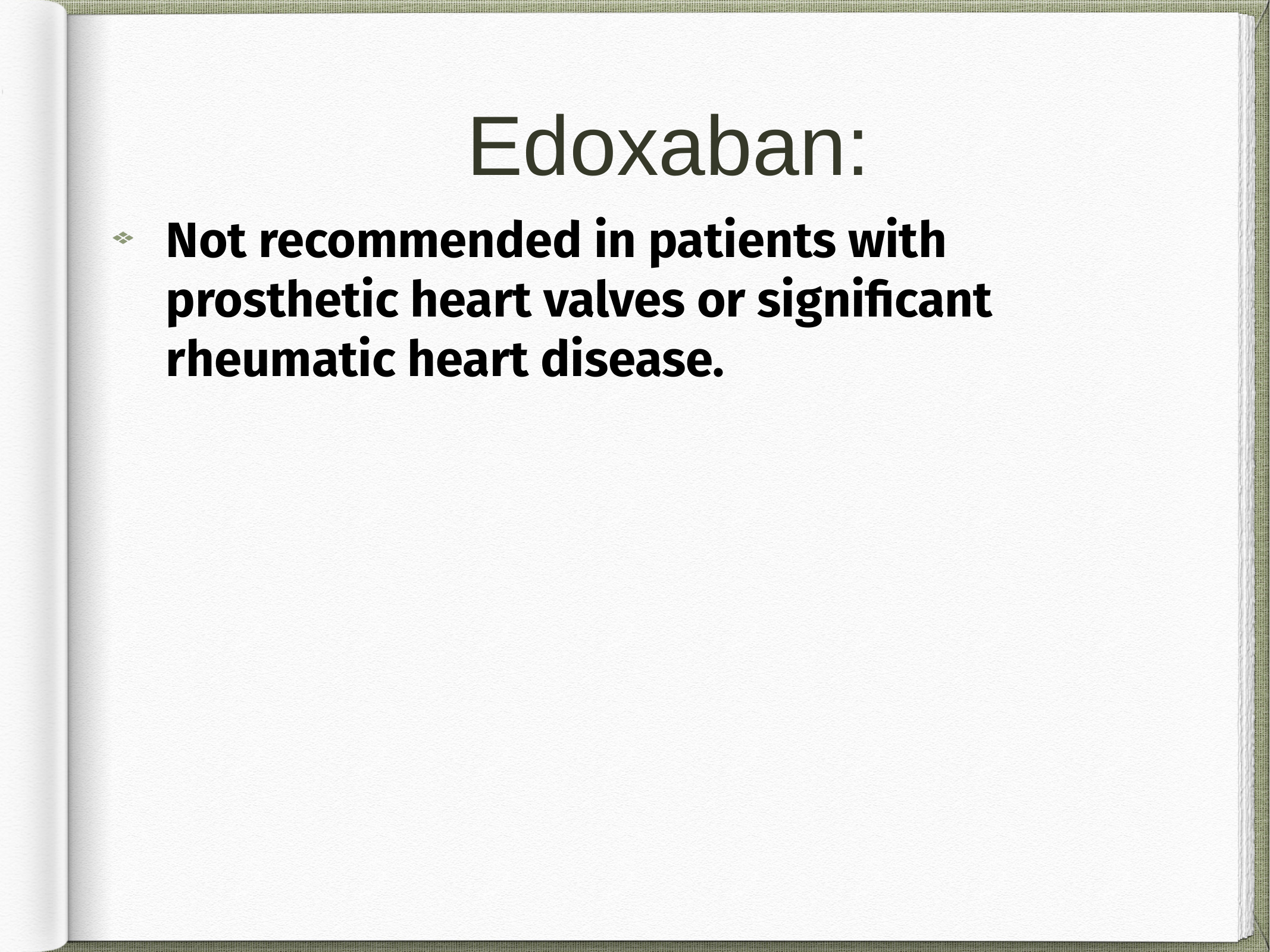

Not recommended in patients with prosthetic heart valves or significant rheumatic heart disease.
# Edoxaban: